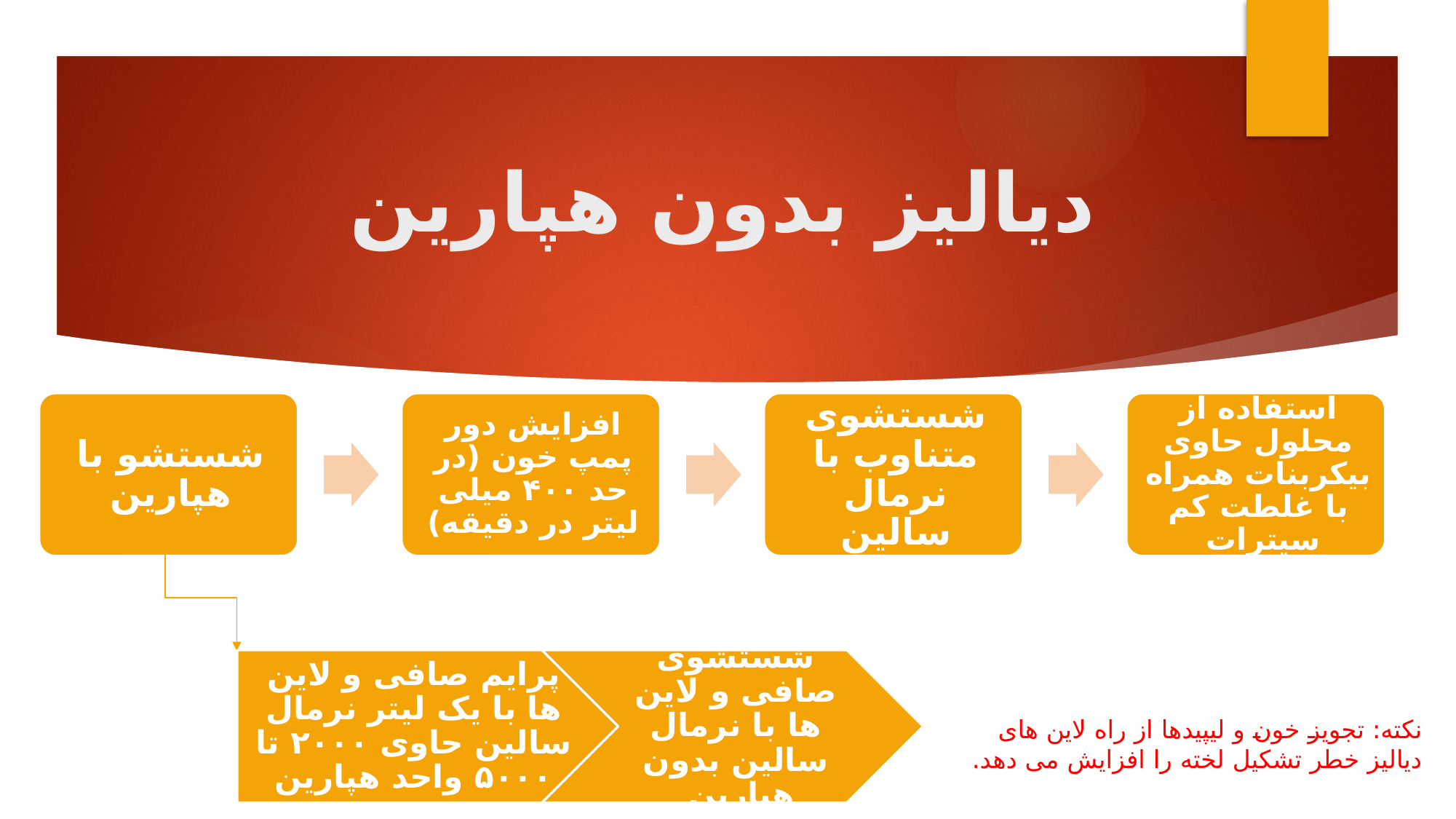

# دیالیز بدون هپارین
شستشو با هپارین

افزایش دور پمپ خون (در حد ۴۰۰ میلی لیتر در دقیقه)

شستشوی متناوب با نرمال سالین

استفاده از محلول حاوی بیکربنات همراه با غلطت کم سیترات
پرایم صافی و لاین ها با یک لیتر نرمال سالین حاوی ۲۰۰۰ تا ۵۰۰۰ واحد هپارین
شستشوی صافی و لاین ها با نرمال سالین بدون هپارین
نکته: تجویز خون و لیپیدها از راه لاین های دیالیز خطر تشکیل لخته را افزایش می دهد.